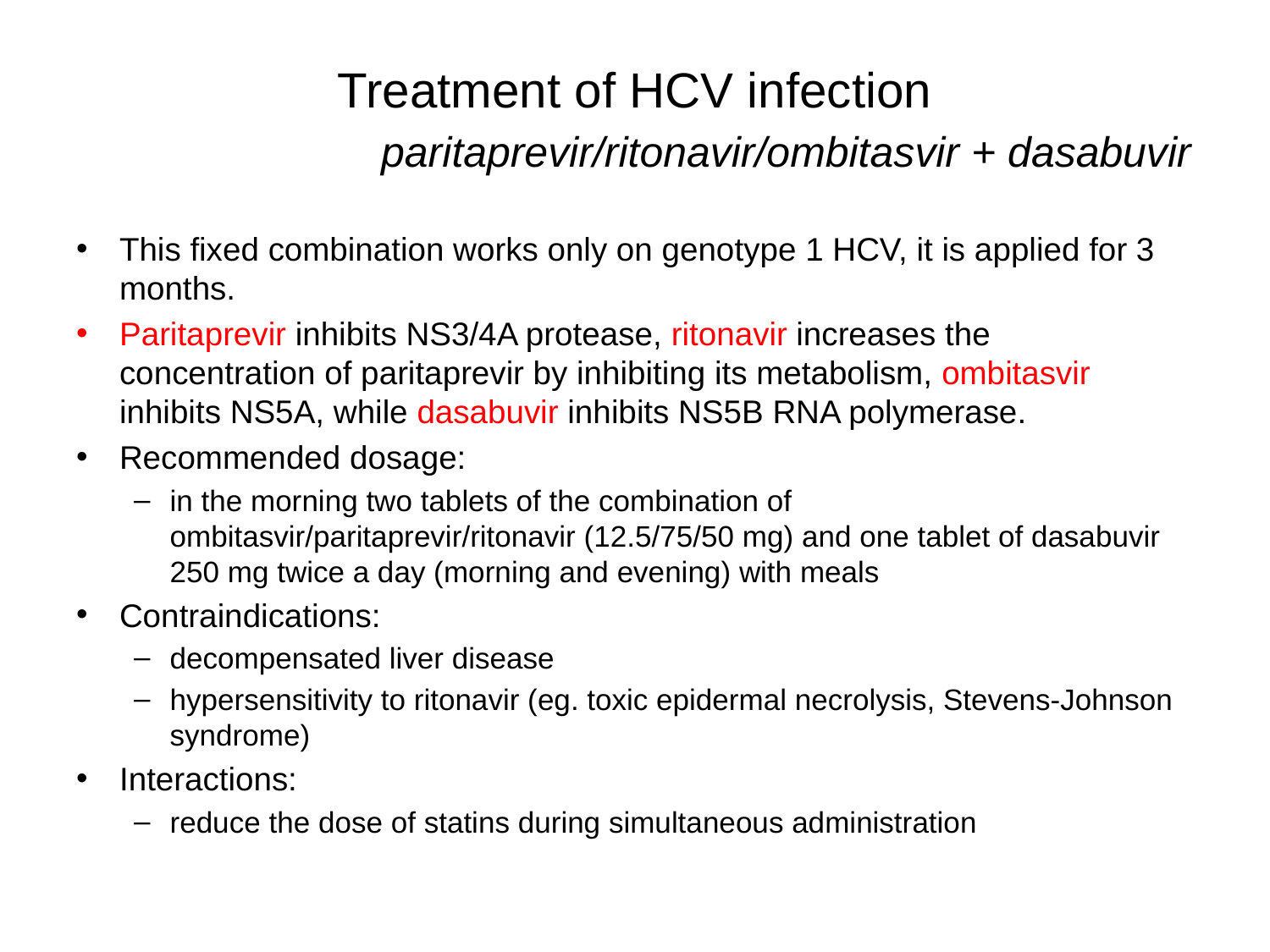

# Treatment of HCV infection paritaprevir/ritonavir/ombitasvir + dasabuvir
This fixed combination works only on genotype 1 HCV, it is applied for 3 months.
Paritaprevir inhibits NS3/4A protease, ritonavir increases the concentration of paritaprevir by inhibiting its metabolism, ombitasvir inhibits NS5A, while dasabuvir inhibits NS5B RNA polymerase.
Recommended dosage:
in the morning two tablets of the combination of ombitasvir/paritaprevir/ritonavir (12.5/75/50 mg) and one tablet of dasabuvir 250 mg twice a day (morning and evening) with meals
Contraindications:
decompensated liver disease
hypersensitivity to ritonavir (eg. toxic epidermal necrolysis, Stevens-Johnson syndrome)
Interactions:
reduce the dose of statins during simultaneous administration